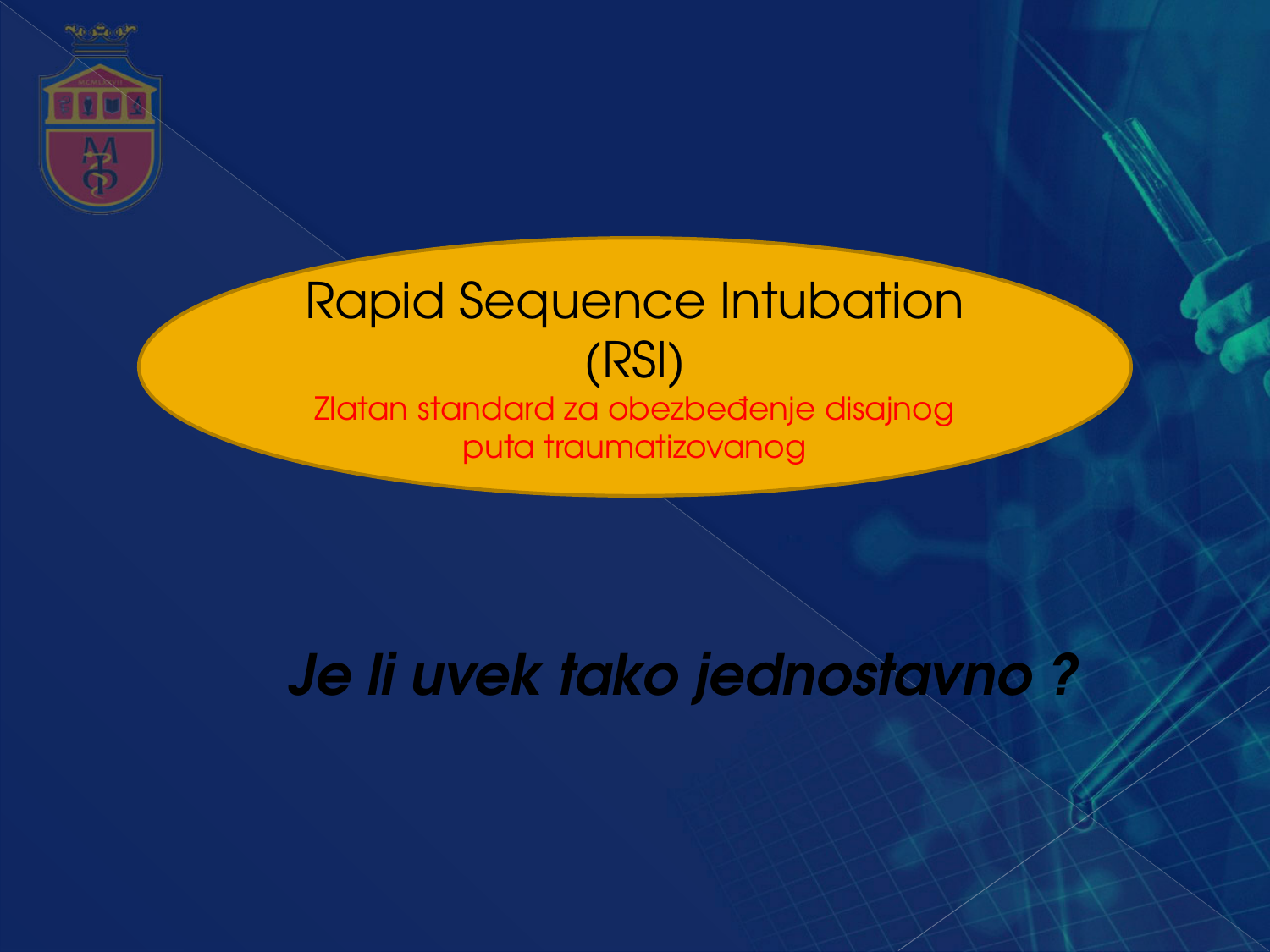

Rapid Sequence Intubation (RSI)
Zlatan standard za obezbeđenje disajnog puta traumatizovanog
# Je li uvek tako jednostavno ?